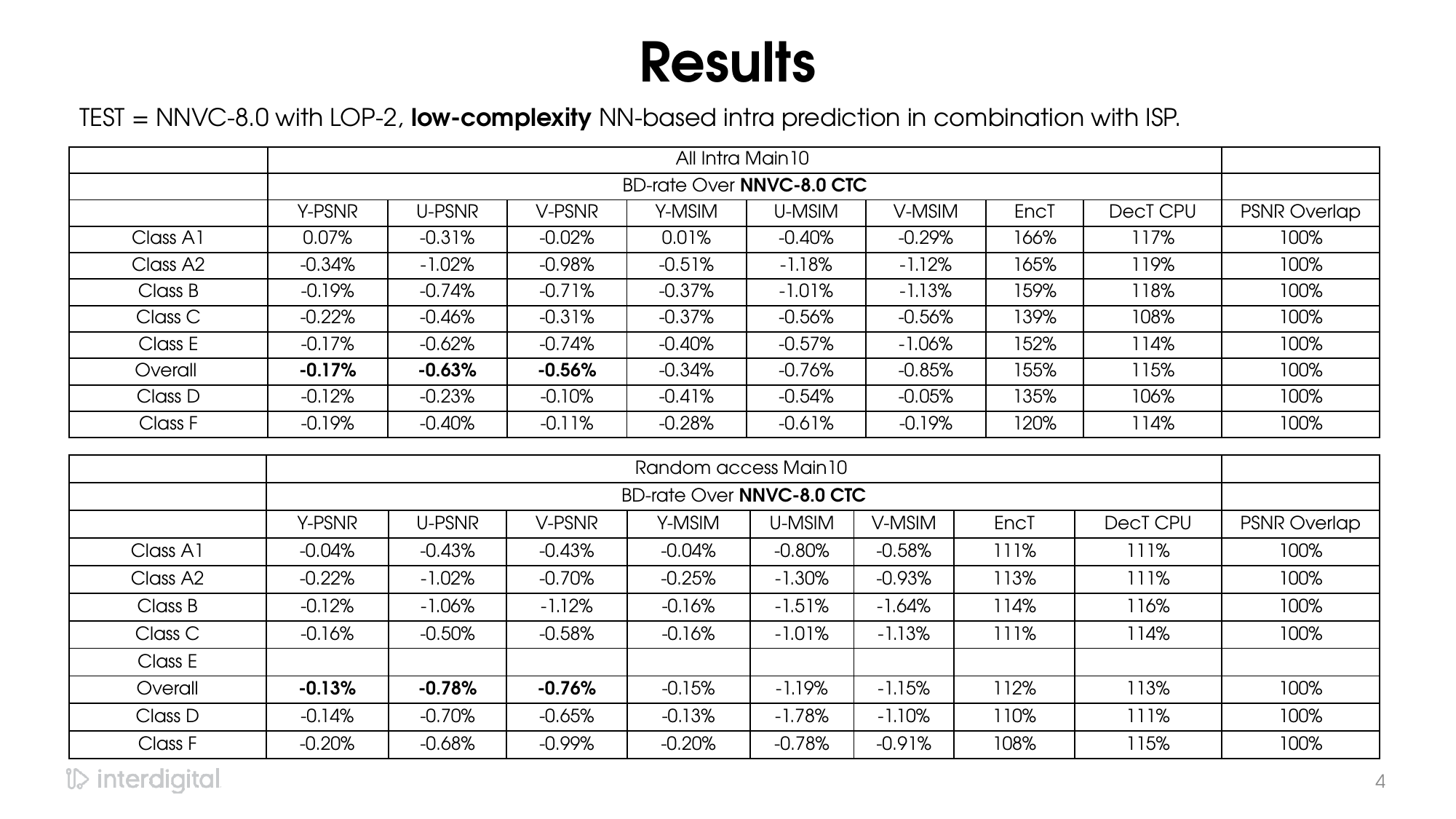

# Results
TEST = NNVC-8.0 with LOP-2, low-complexity NN-based intra prediction in combination with ISP.
|  | All Intra Main10 |  |  |  |  |  |  |  |  |
| --- | --- | --- | --- | --- | --- | --- | --- | --- | --- |
|  | BD-rate Over NNVC-8.0 CTC |  |  |  |  |  |  |  |  |
|  | Y-PSNR | U-PSNR | V-PSNR | Y-MSIM | U-MSIM | V-MSIM | EncT | DecT CPU | PSNR Overlap |
| Class A1 | 0.07% | -0.31% | -0.02% | 0.01% | -0.40% | -0.29% | 166% | 117% | 100% |
| Class A2 | -0.34% | -1.02% | -0.98% | -0.51% | -1.18% | -1.12% | 165% | 119% | 100% |
| Class B | -0.19% | -0.74% | -0.71% | -0.37% | -1.01% | -1.13% | 159% | 118% | 100% |
| Class C | -0.22% | -0.46% | -0.31% | -0.37% | -0.56% | -0.56% | 139% | 108% | 100% |
| Class E | -0.17% | -0.62% | -0.74% | -0.40% | -0.57% | -1.06% | 152% | 114% | 100% |
| Overall | -0.17% | -0.63% | -0.56% | -0.34% | -0.76% | -0.85% | 155% | 115% | 100% |
| Class D | -0.12% | -0.23% | -0.10% | -0.41% | -0.54% | -0.05% | 135% | 106% | 100% |
| Class F | -0.19% | -0.40% | -0.11% | -0.28% | -0.61% | -0.19% | 120% | 114% | 100% |
|  | Random access Main10 |  |  |  |  |  |  |  |  |
| --- | --- | --- | --- | --- | --- | --- | --- | --- | --- |
|  | BD-rate Over NNVC-8.0 CTC |  |  |  |  |  |  |  |  |
|  | Y-PSNR | U-PSNR | V-PSNR | Y-MSIM | U-MSIM | V-MSIM | EncT | DecT CPU | PSNR Overlap |
| Class A1 | -0.04% | -0.43% | -0.43% | -0.04% | -0.80% | -0.58% | 111% | 111% | 100% |
| Class A2 | -0.22% | -1.02% | -0.70% | -0.25% | -1.30% | -0.93% | 113% | 111% | 100% |
| Class B | -0.12% | -1.06% | -1.12% | -0.16% | -1.51% | -1.64% | 114% | 116% | 100% |
| Class C | -0.16% | -0.50% | -0.58% | -0.16% | -1.01% | -1.13% | 111% | 114% | 100% |
| Class E |  |  |  |  |  |  |  |  |  |
| Overall | -0.13% | -0.78% | -0.76% | -0.15% | -1.19% | -1.15% | 112% | 113% | 100% |
| Class D | -0.14% | -0.70% | -0.65% | -0.13% | -1.78% | -1.10% | 110% | 111% | 100% |
| Class F | -0.20% | -0.68% | -0.99% | -0.20% | -0.78% | -0.91% | 108% | 115% | 100% |

4